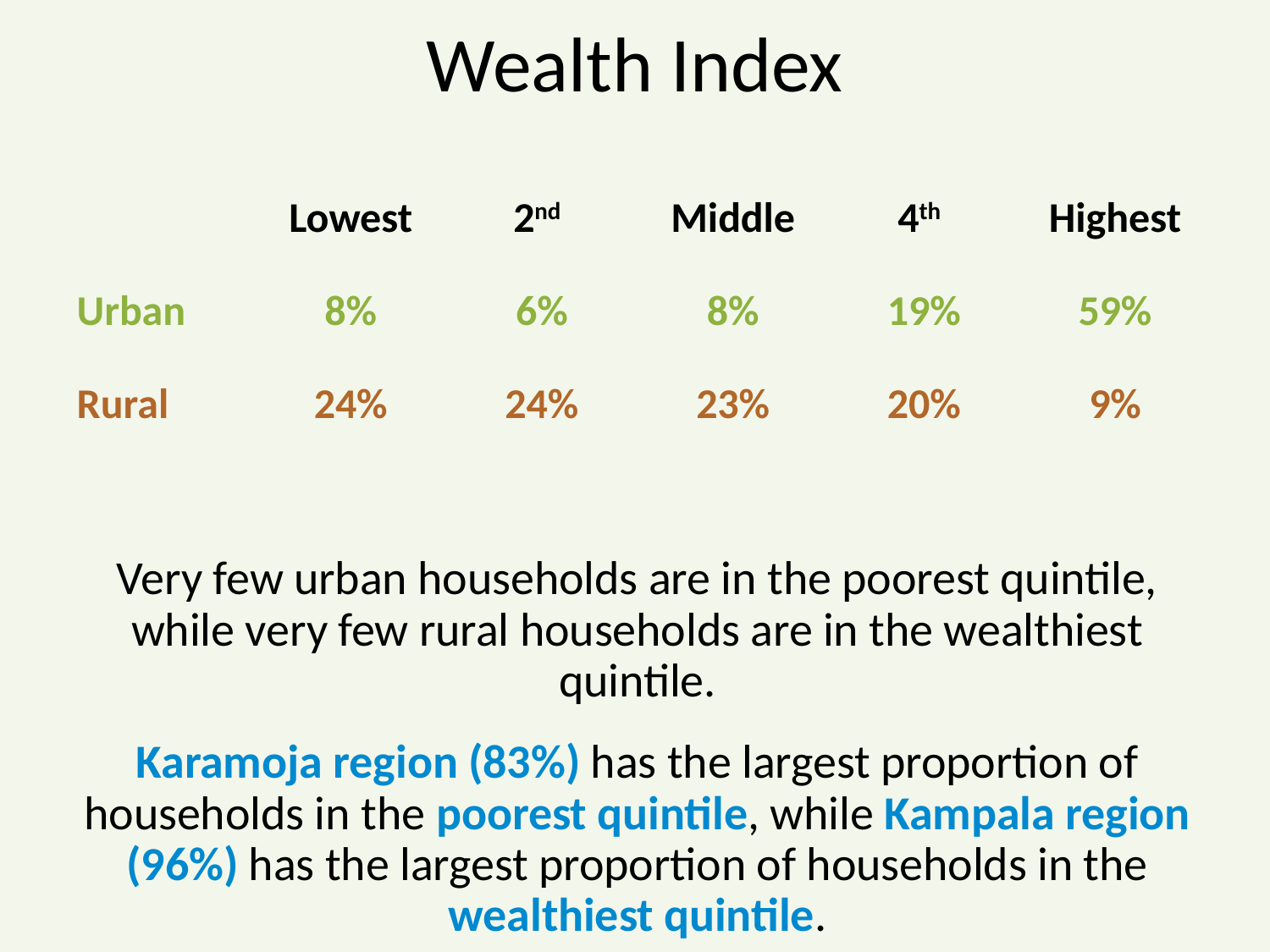

# Wealth Index
|  | Lowest | 2nd | Middle | 4th | Highest |
| --- | --- | --- | --- | --- | --- |
| Urban | 8% | 6% | 8% | 19% | 59% |
| Rural | 24% | 24% | 23% | 20% | 9% |
Very few urban households are in the poorest quintile, while very few rural households are in the wealthiest quintile.
Karamoja region (83%) has the largest proportion of households in the poorest quintile, while Kampala region (96%) has the largest proportion of households in the wealthiest quintile.